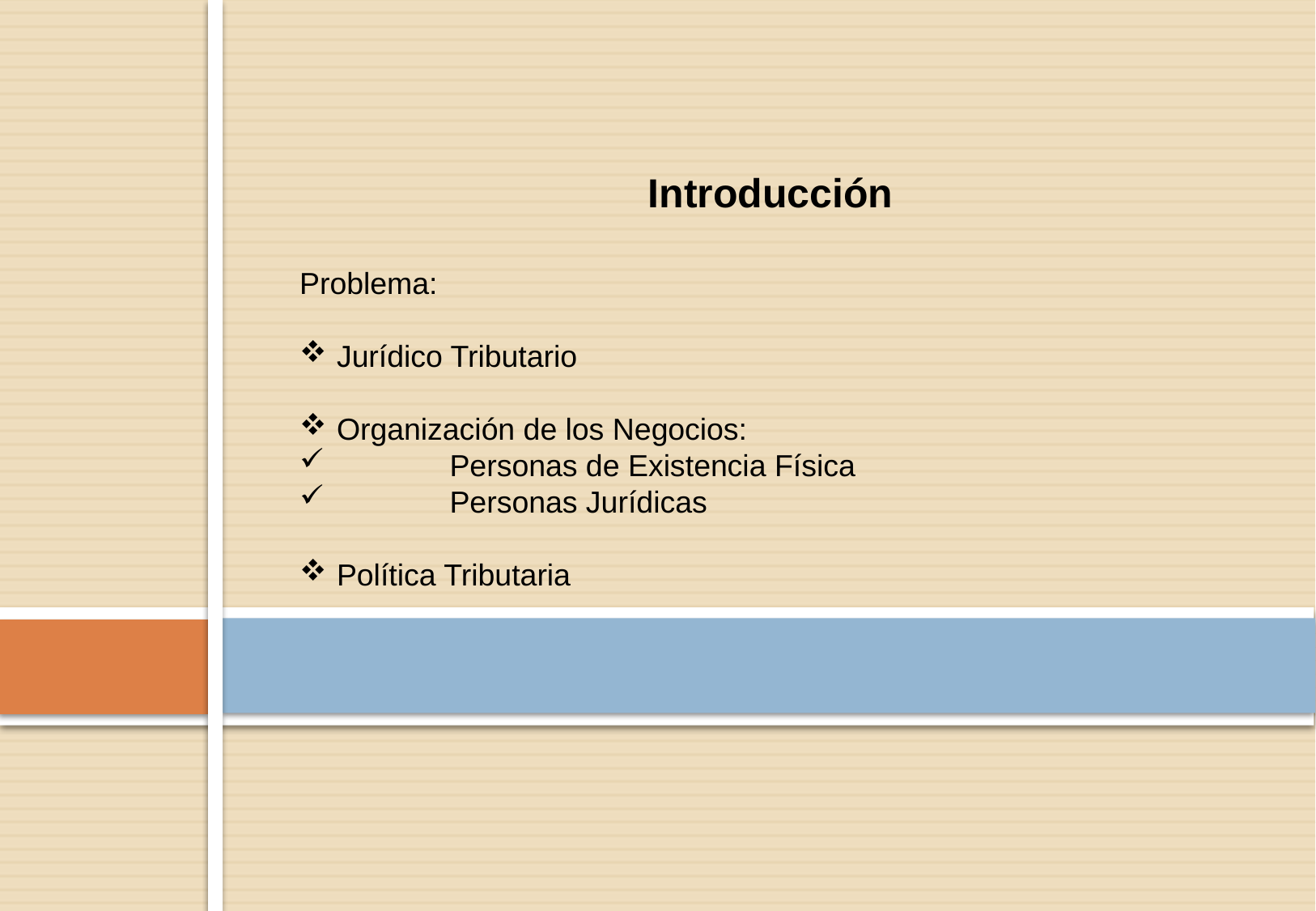

Introducción

Problema:

 Jurídico Tributario

 Organización de los Negocios:
	Personas de Existencia Física
	Personas Jurídicas

 Política Tributaria
#